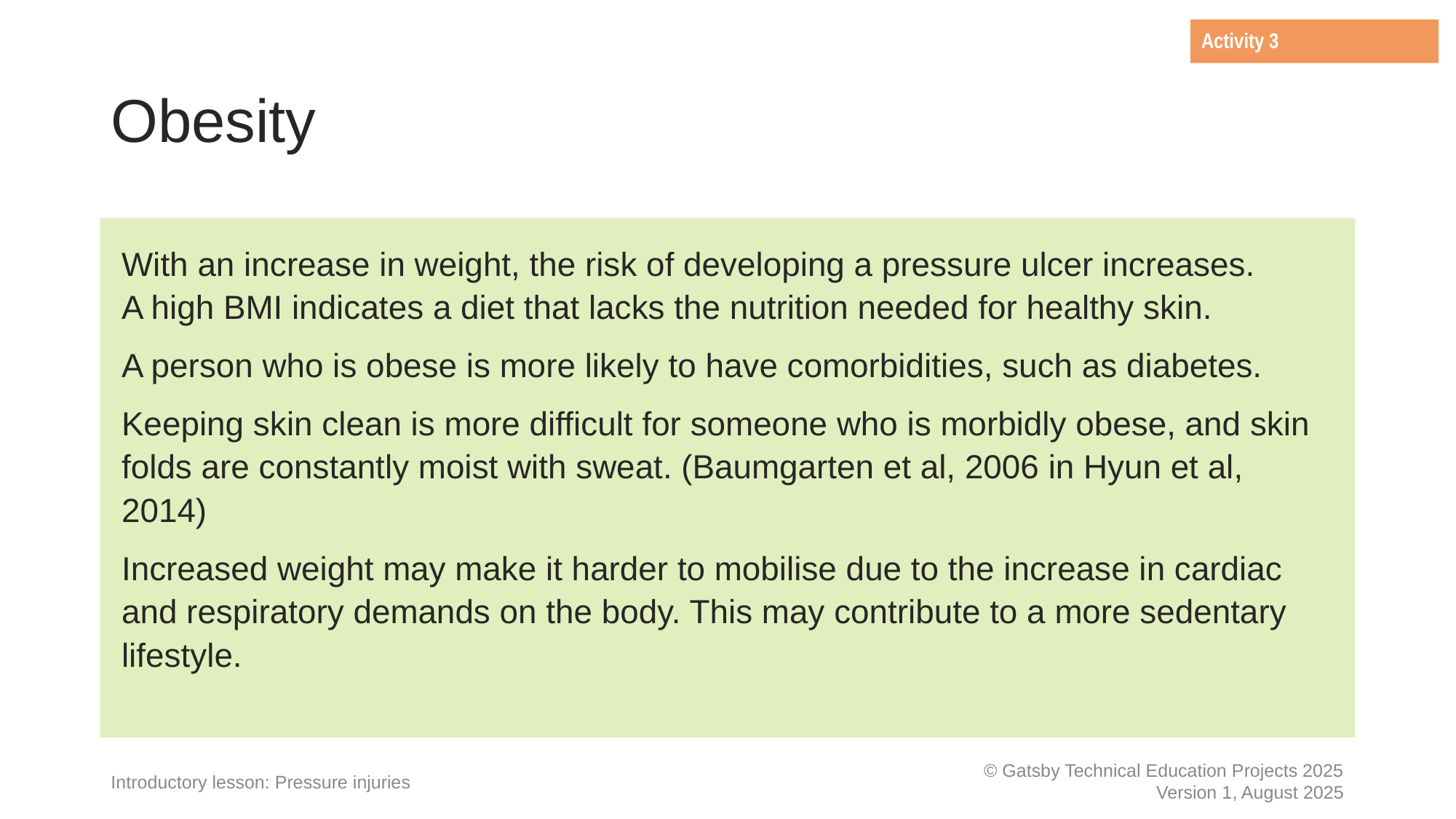

Activity 3
# Obesity
With an increase in weight, the risk of developing a pressure ulcer increases.
A high BMI indicates a diet that lacks the nutrition needed for healthy skin.
A person who is obese is more likely to have comorbidities, such as diabetes.
Keeping skin clean is more difficult for someone who is morbidly obese, and skin folds are constantly moist with sweat. (Baumgarten et al, 2006 in Hyun et al, 2014)
Increased weight may make it harder to mobilise due to the increase in cardiac and respiratory demands on the body. This may contribute to a more sedentary lifestyle.
Introductory lesson: Pressure injuries